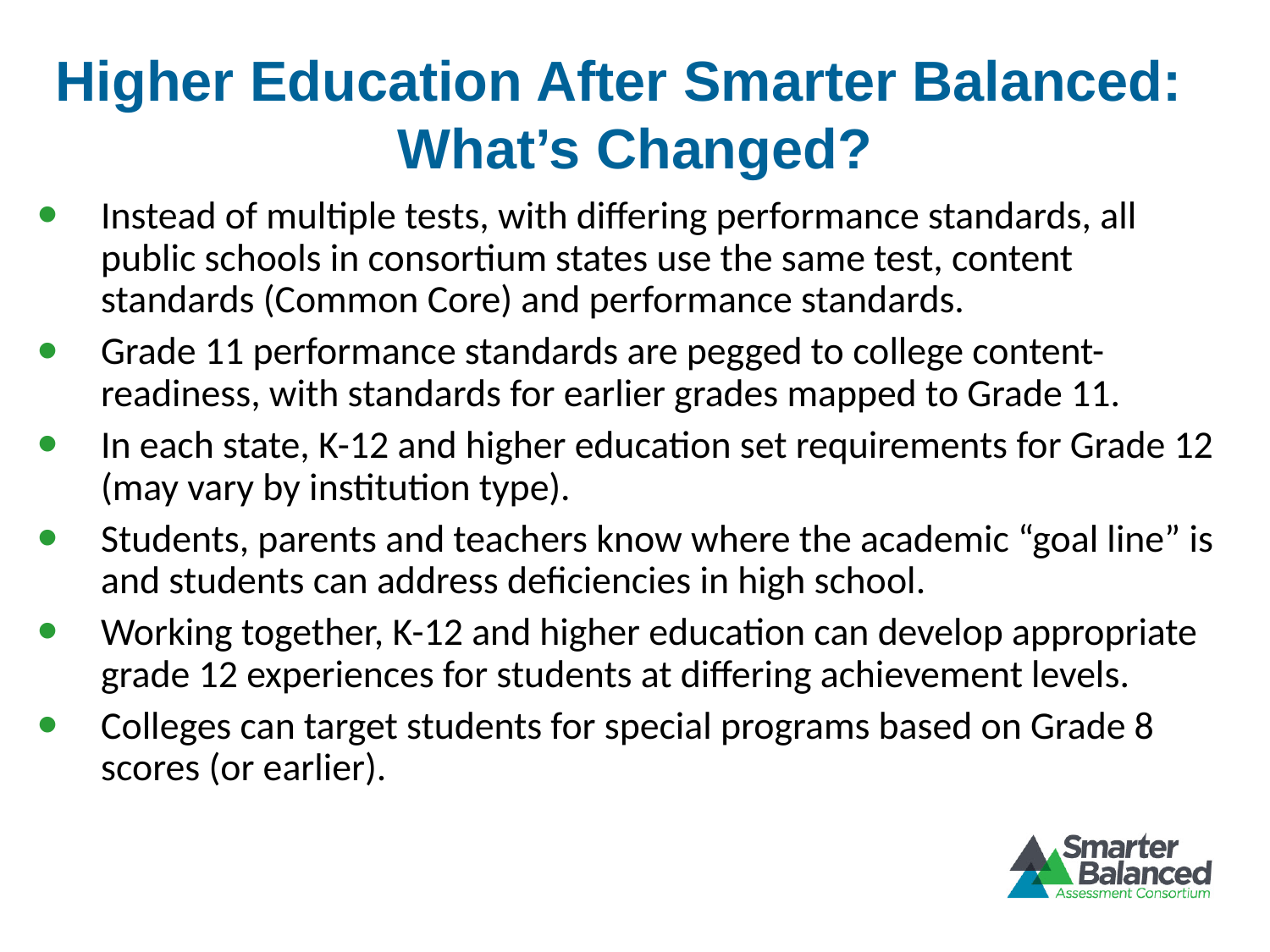

# Higher Education After Smarter Balanced: What’s Changed?
Instead of multiple tests, with differing performance standards, all public schools in consortium states use the same test, content standards (Common Core) and performance standards.
Grade 11 performance standards are pegged to college content-readiness, with standards for earlier grades mapped to Grade 11.
In each state, K-12 and higher education set requirements for Grade 12 (may vary by institution type).
Students, parents and teachers know where the academic “goal line” is and students can address deficiencies in high school.
Working together, K-12 and higher education can develop appropriate grade 12 experiences for students at differing achievement levels.
Colleges can target students for special programs based on Grade 8 scores (or earlier).